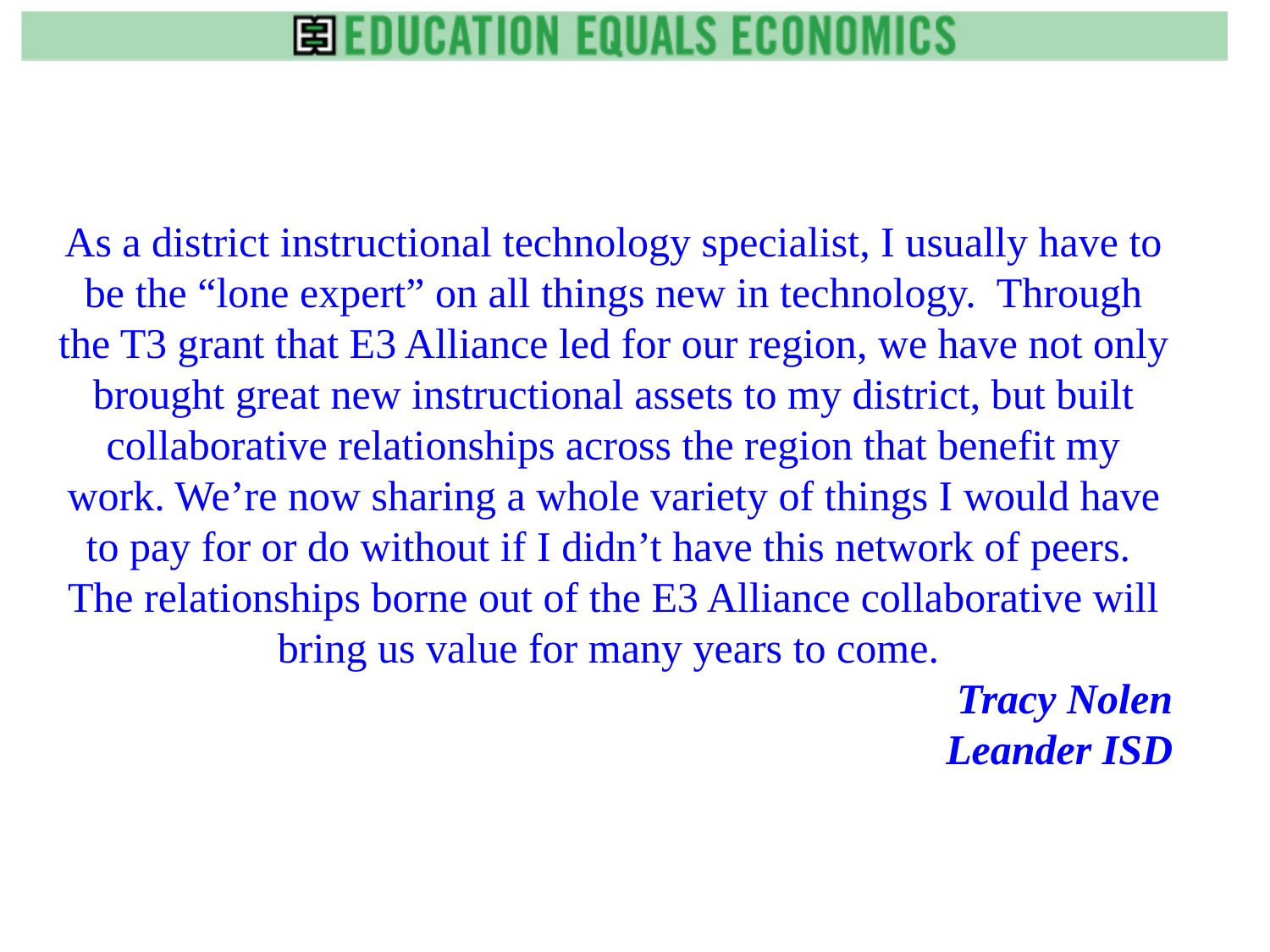

As a district instructional technology specialist, I usually have to be the “lone expert” on all things new in technology.  Through the T3 grant that E3 Alliance led for our region, we have not only brought great new instructional assets to my district, but built collaborative relationships across the region that benefit my work. We’re now sharing a whole variety of things I would have to pay for or do without if I didn’t have this network of peers.  The relationships borne out of the E3 Alliance collaborative will bring us value for many years to come.
Tracy Nolen
Leander ISD